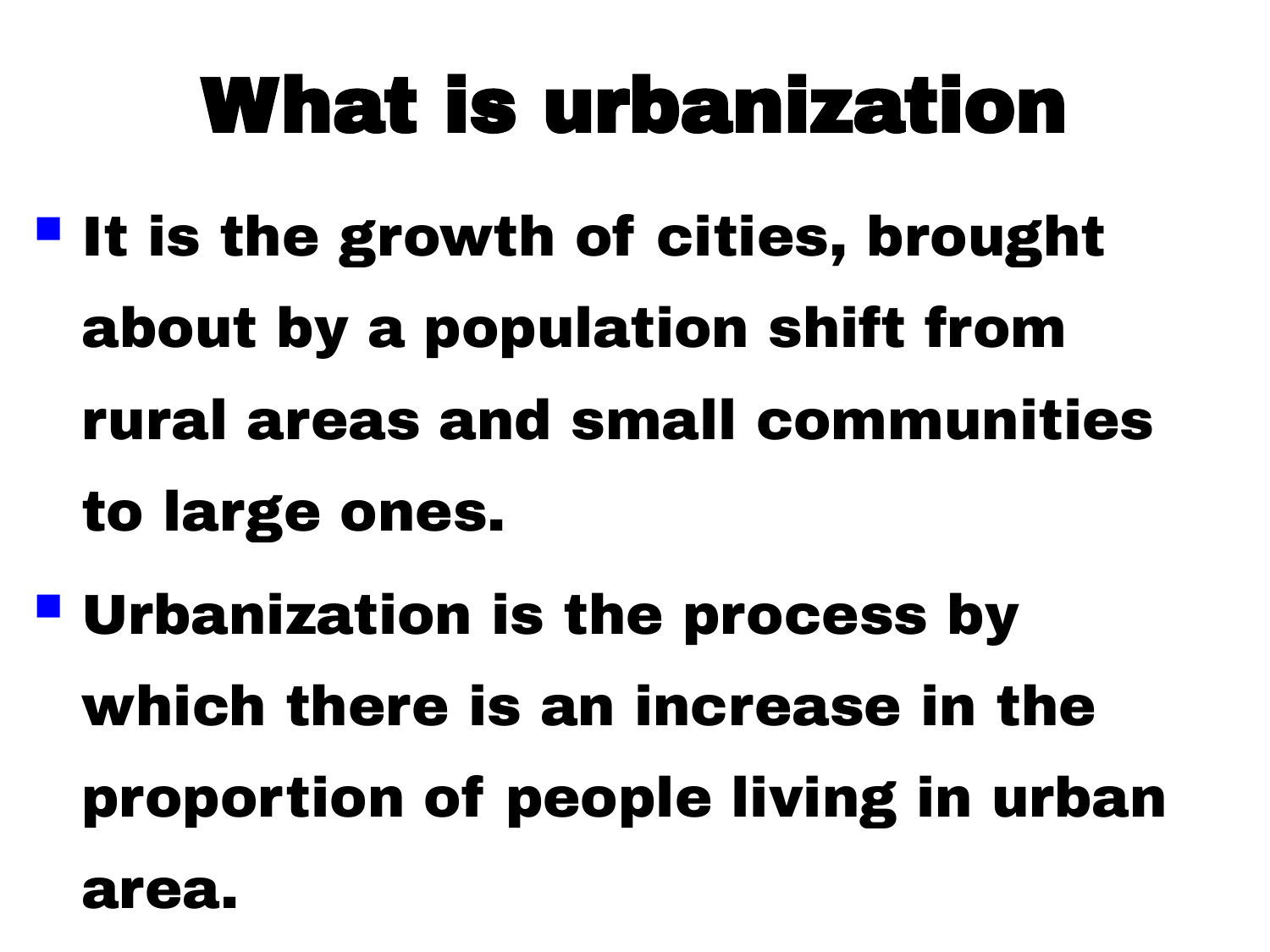

What is urbanization
It is the growth of cities, brought about by a population shift from rural areas and small communities to large ones.
Urbanization is the process by which there is an increase in the proportion of people living in urban area.